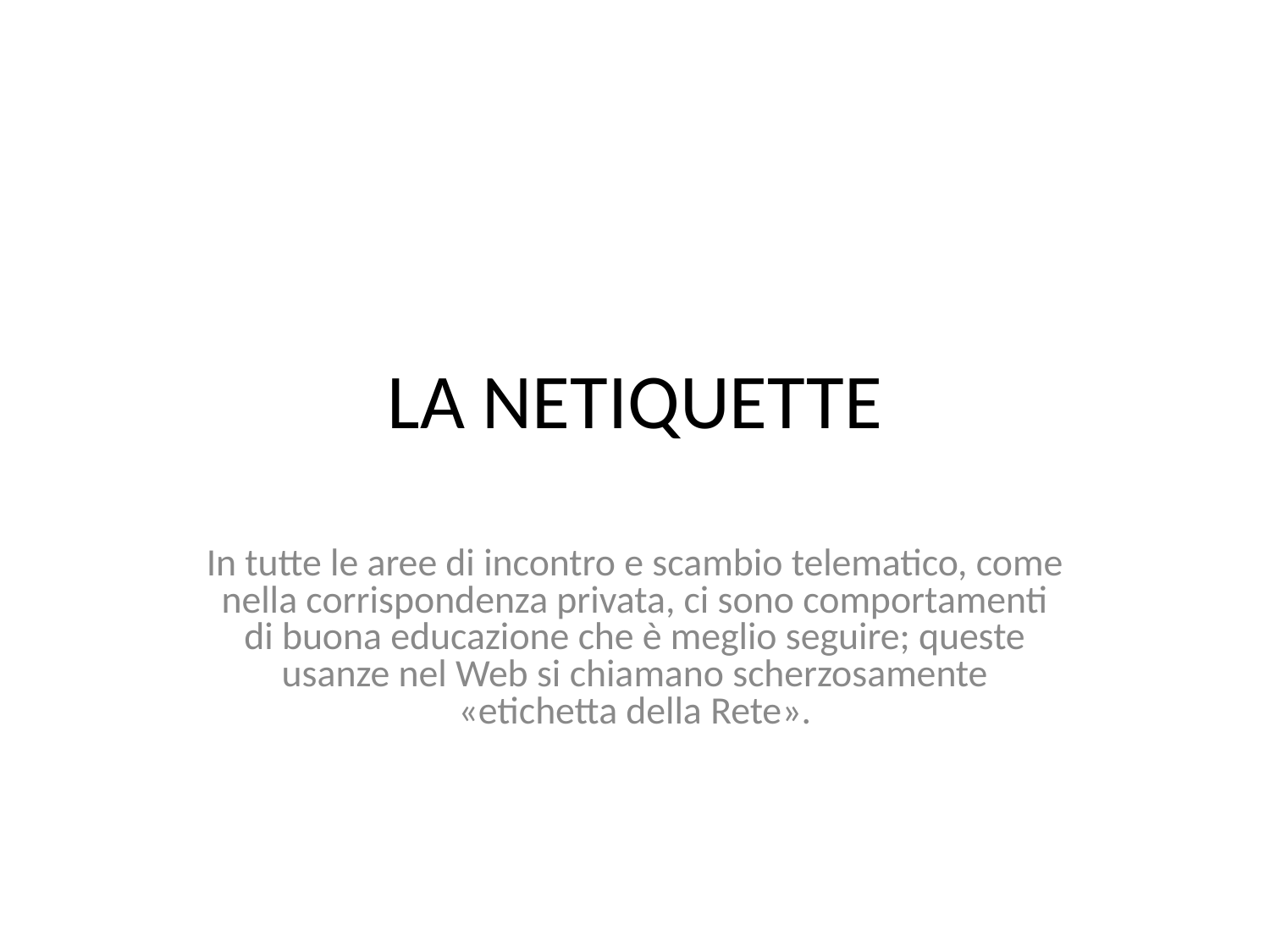

# LA NETIQUETTE
In tutte le aree di incontro e scambio telematico, come nella corrispondenza privata, ci sono comportamenti di buona educazione che è meglio seguire; queste usanze nel Web si chiamano scherzosamente «etichetta della Rete».